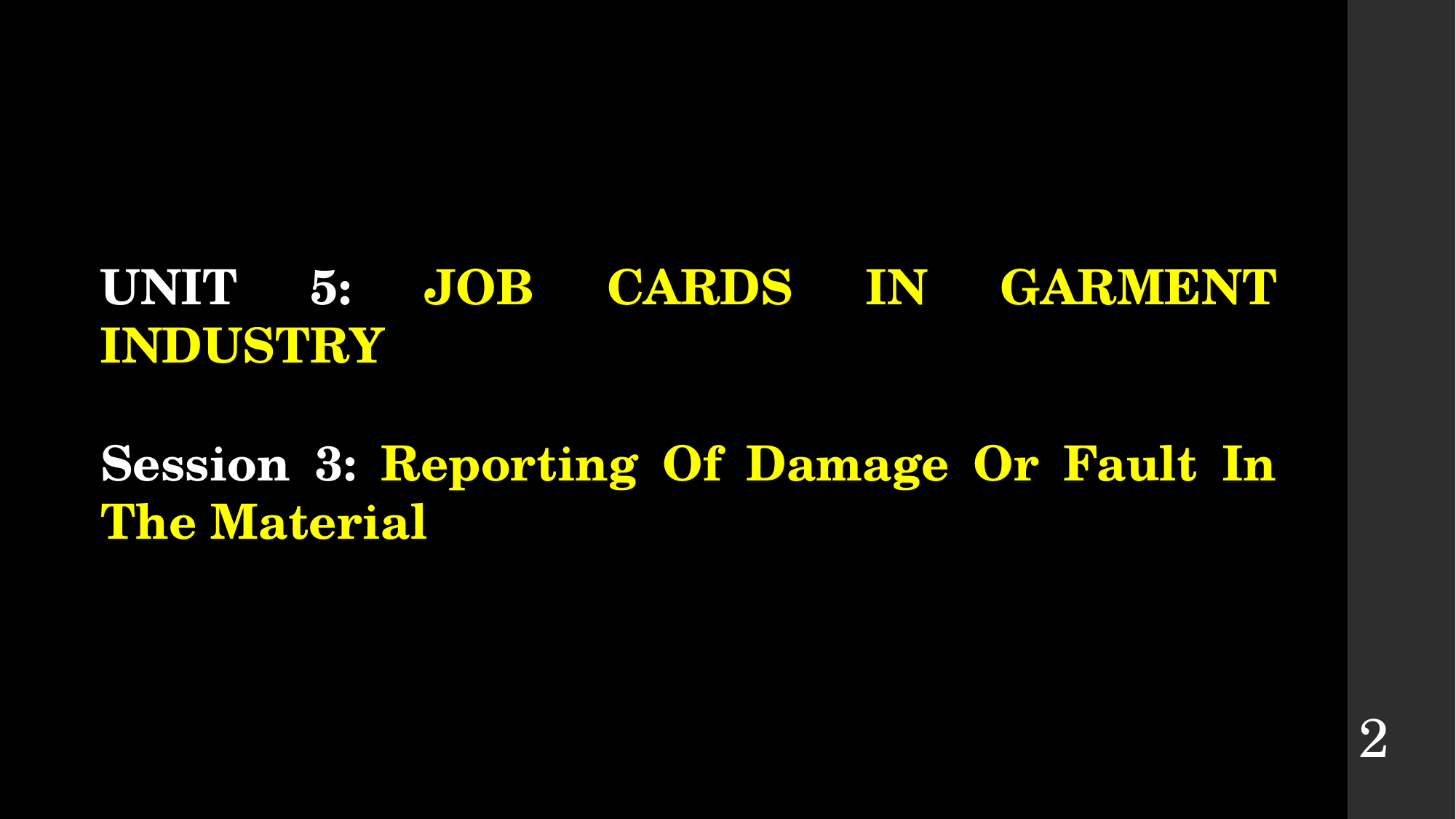

UNIT 5: JOB CARDS IN GARMENT INDUSTRY

Session 3: Reporting Of Damage Or Fault In The Material
2